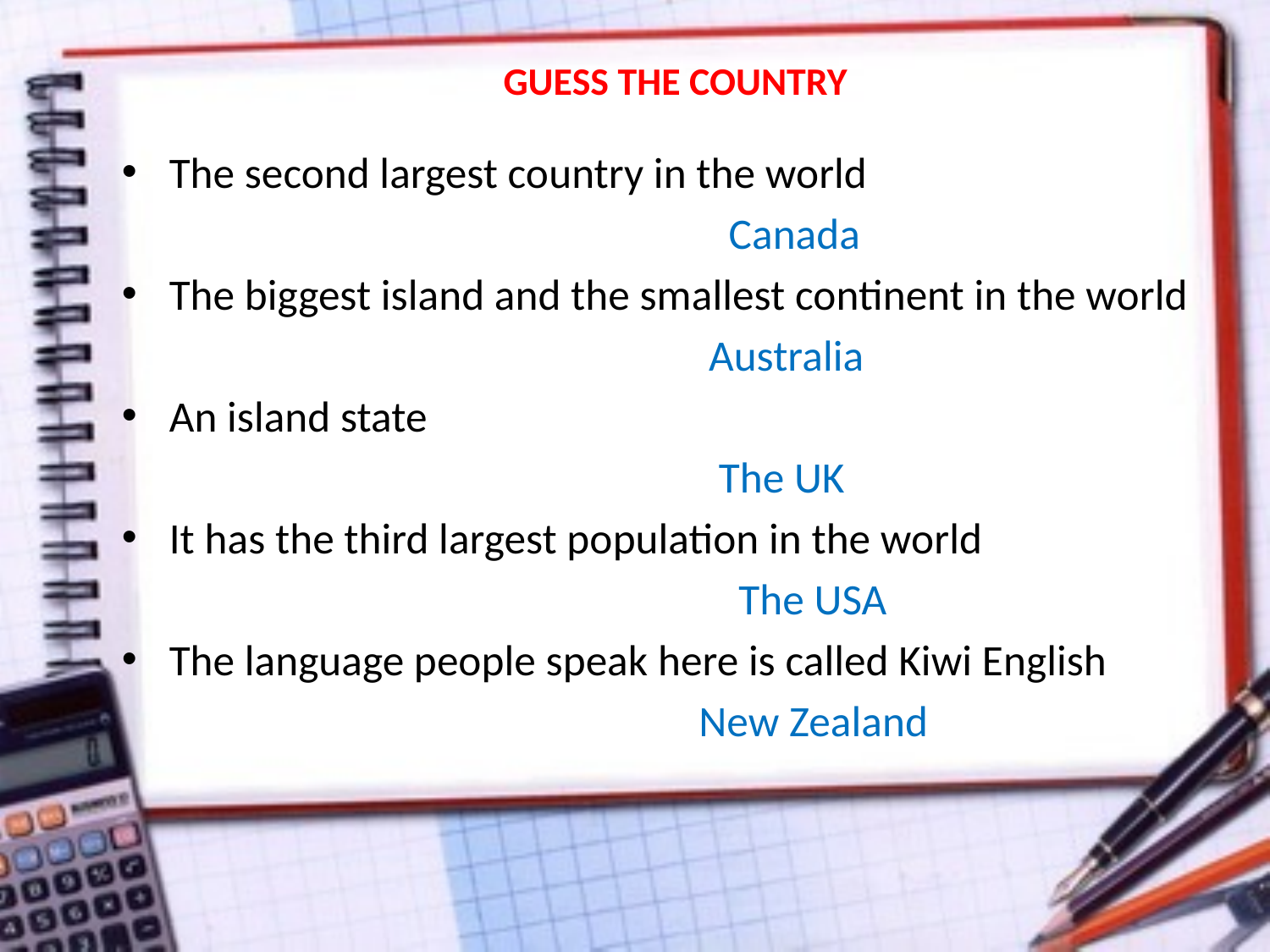

# GUESS THE COUNTRY
The second largest country in the world
                                                             Canada
The biggest island and the smallest continent in the world
                                                           Australia
An island state
                                                            The UK
It has the third largest population in the world
                                                              The USA
The language people speak here is called Kiwi English
                                                          New Zealand